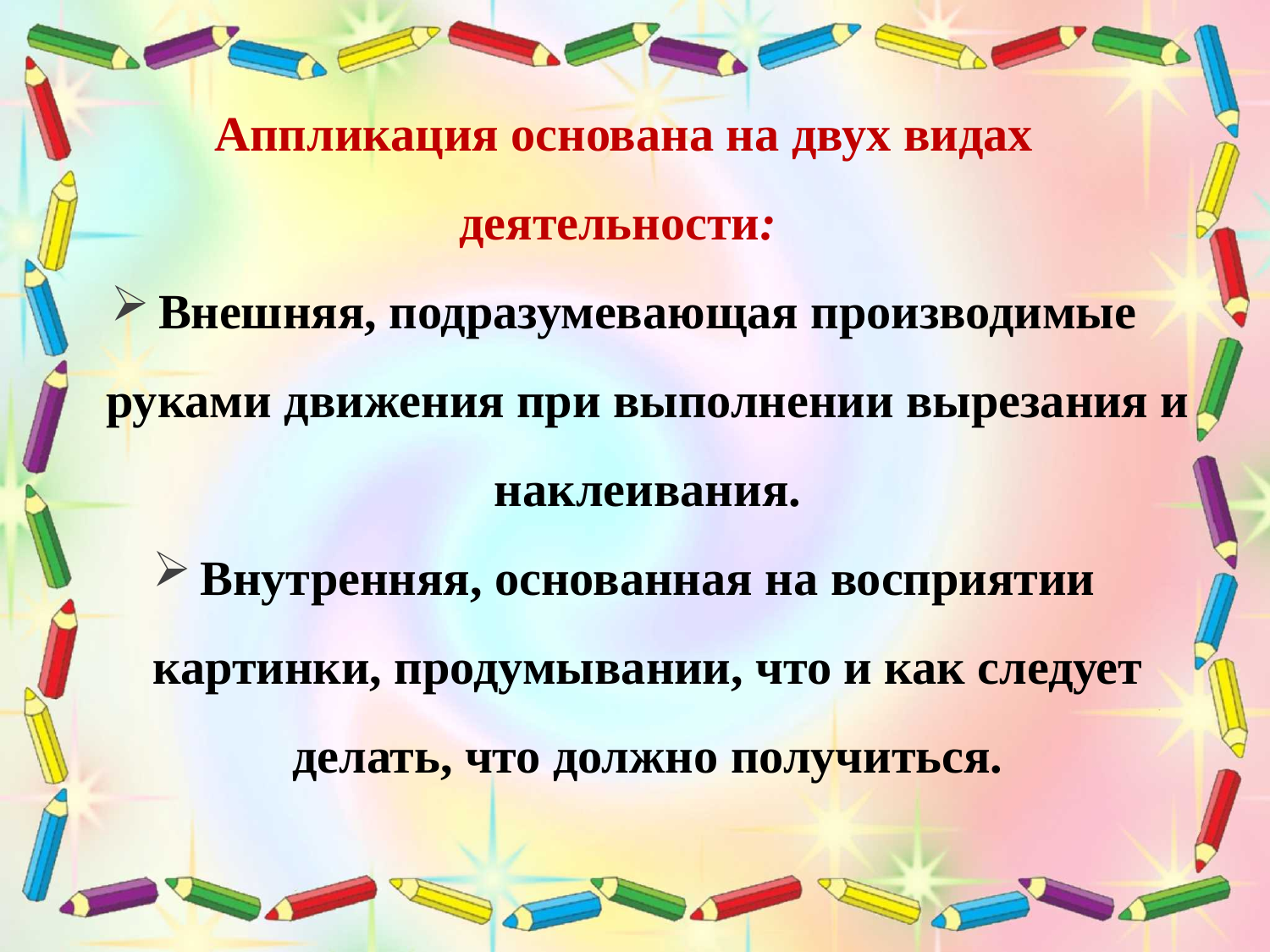

Аппликация основана на двух видах деятельности:
Внешняя, подразумевающая производимые руками движения при выполнении вырезания и наклеивания.
Внутренняя, основанная на восприятии картинки, продумывании, что и как следует делать, что должно получиться.